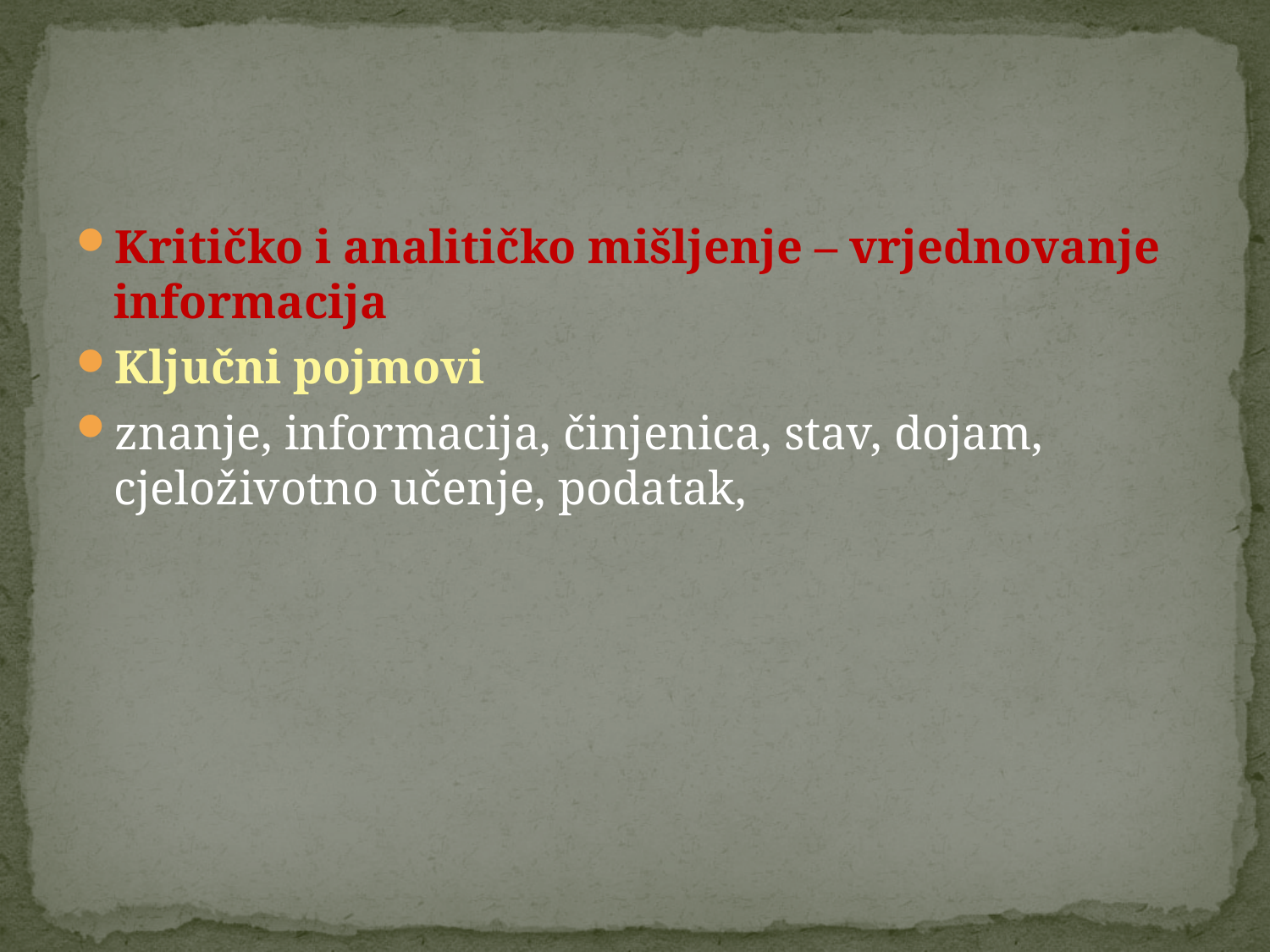

Kritičko i analitičko mišljenje – vrjednovanje informacija
Ključni pojmovi
znanje, informacija, činjenica, stav, dojam, cjeloživotno učenje, podatak,